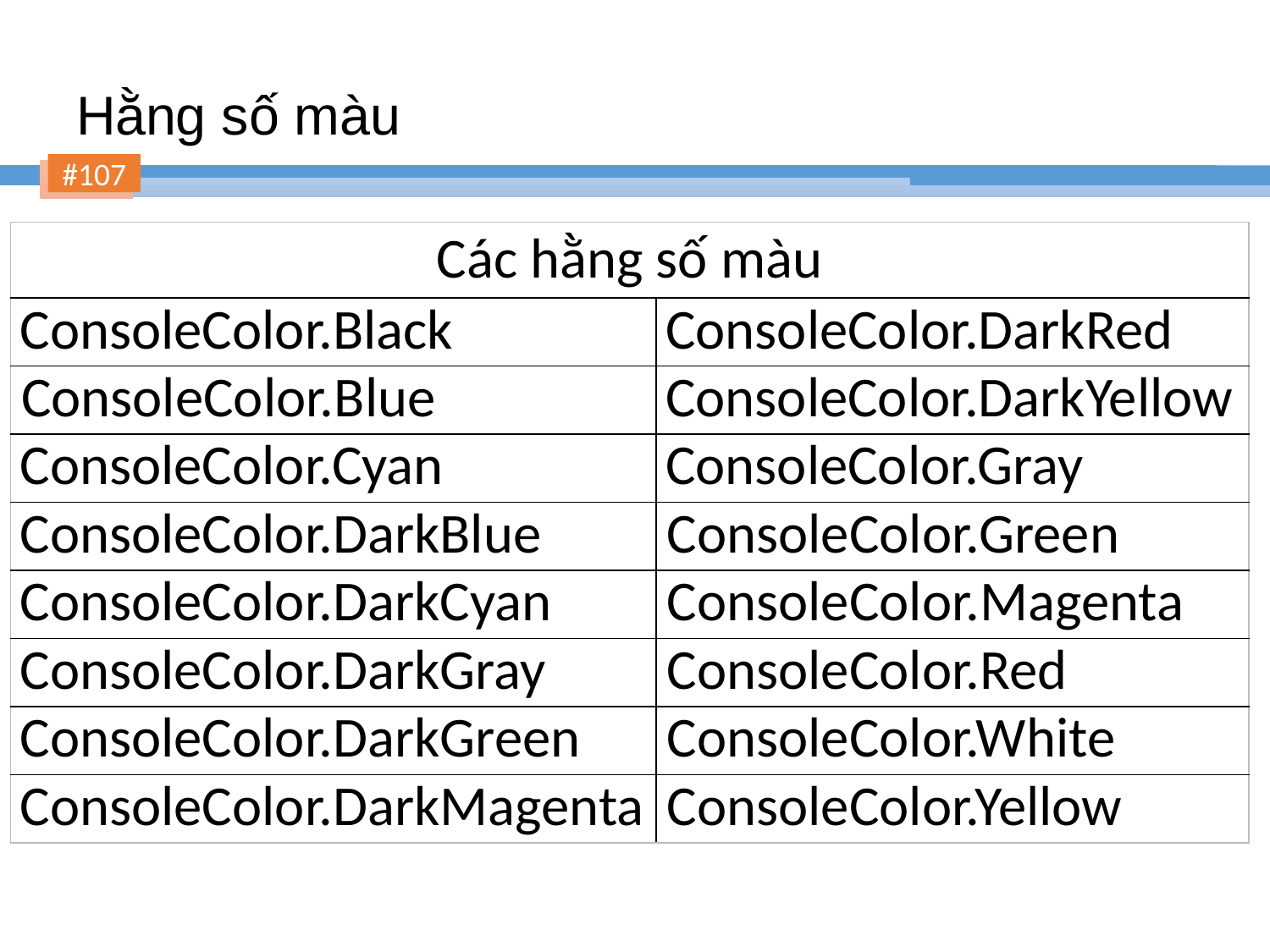

# Hằng số màu
| Các hằng số màu |  |
| --- | --- |
| ConsoleColor.Black | ConsoleColor.DarkRed |
| ConsoleColor.Blue | ConsoleColor.DarkYellow |
| ConsoleColor.Cyan | ConsoleColor.Gray |
| ConsoleColor.DarkBlue | ConsoleColor.Green |
| ConsoleColor.DarkCyan | ConsoleColor.Magenta |
| ConsoleColor.DarkGray | ConsoleColor.Red |
| ConsoleColor.DarkGreen | ConsoleColor.White |
| ConsoleColor.DarkMagenta | ConsoleColor.Yellow |
107